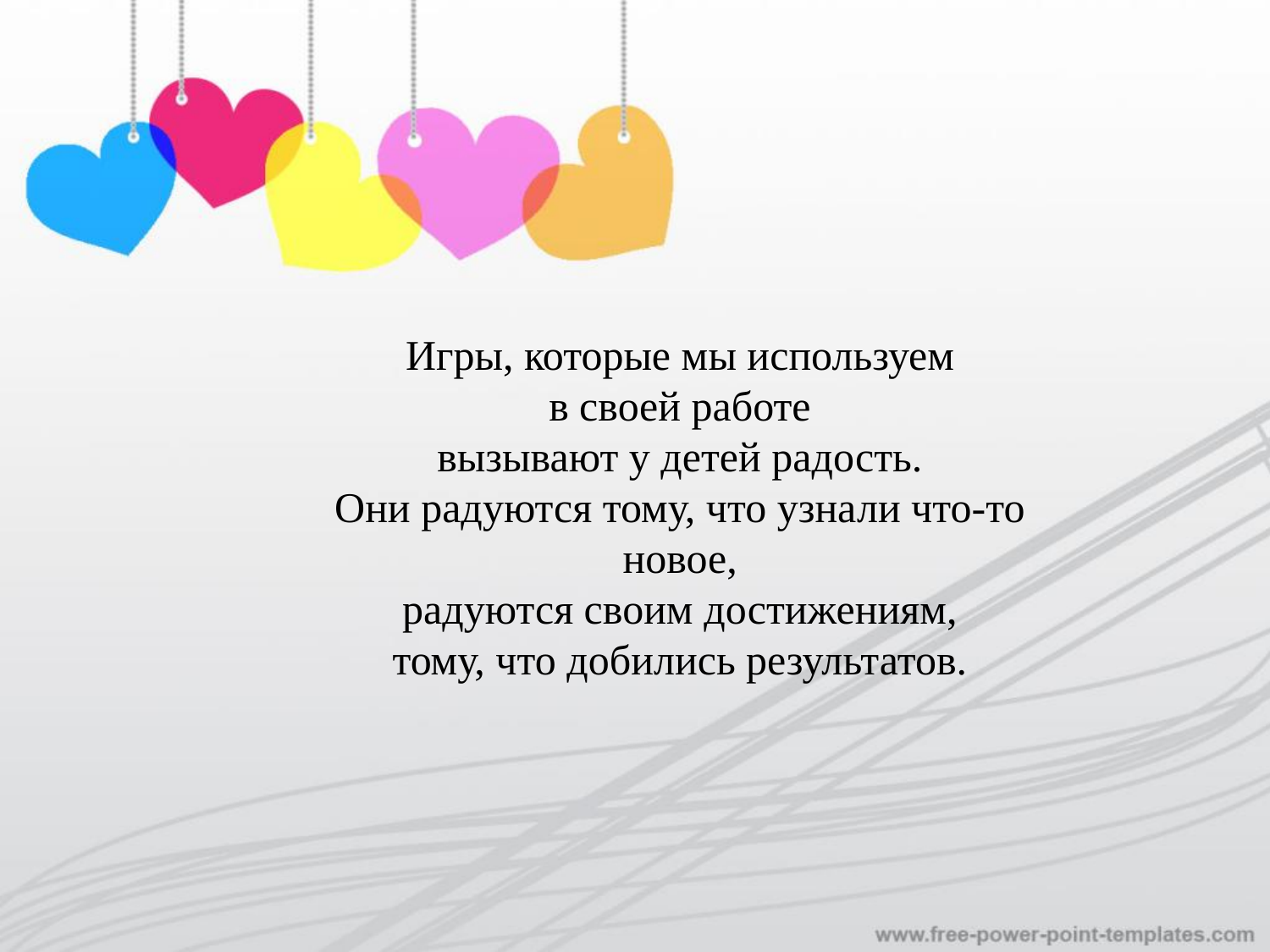

# Игры, которые мы используем в своей работе вызывают у детей радость. Они радуются тому, что узнали что-то новое, радуются своим достижениям, тому, что добились результатов.